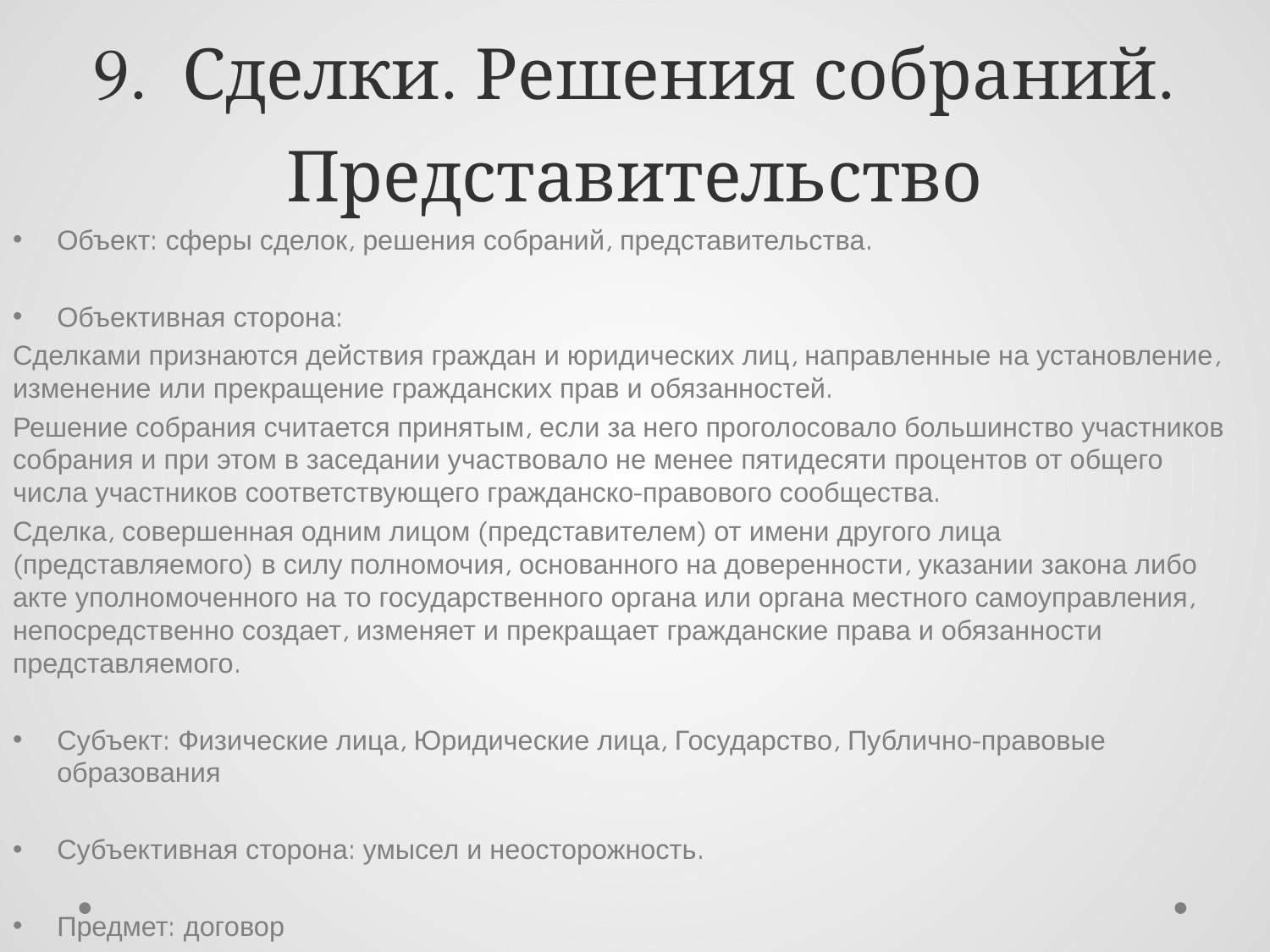

# 9.  Сделки. Решения собраний. Представительство
Объект: сферы сделок, решения собраний, представительства.

Объективная сторона:
Сделками признаются действия граждан и юридических лиц, направленные на установление, изменение или прекращение гражданских прав и обязанностей.
Решение собрания считается принятым, если за него проголосовало большинство участников собрания и при этом в заседании участвовало не менее пятидесяти процентов от общего числа участников соответствующего гражданско-правового сообщества.
Сделка, совершенная одним лицом (представителем) от имени другого лица (представляемого) в силу полномочия, основанного на доверенности, указании закона либо акте уполномоченного на то государственного органа или органа местного самоуправления, непосредственно создает, изменяет и прекращает гражданские права и обязанности представляемого.

Субъект: Физические лица, Юридические лица, Государство, Публично-правовые образования

Субъективная сторона: умысел и неосторожность.

Предмет: договор